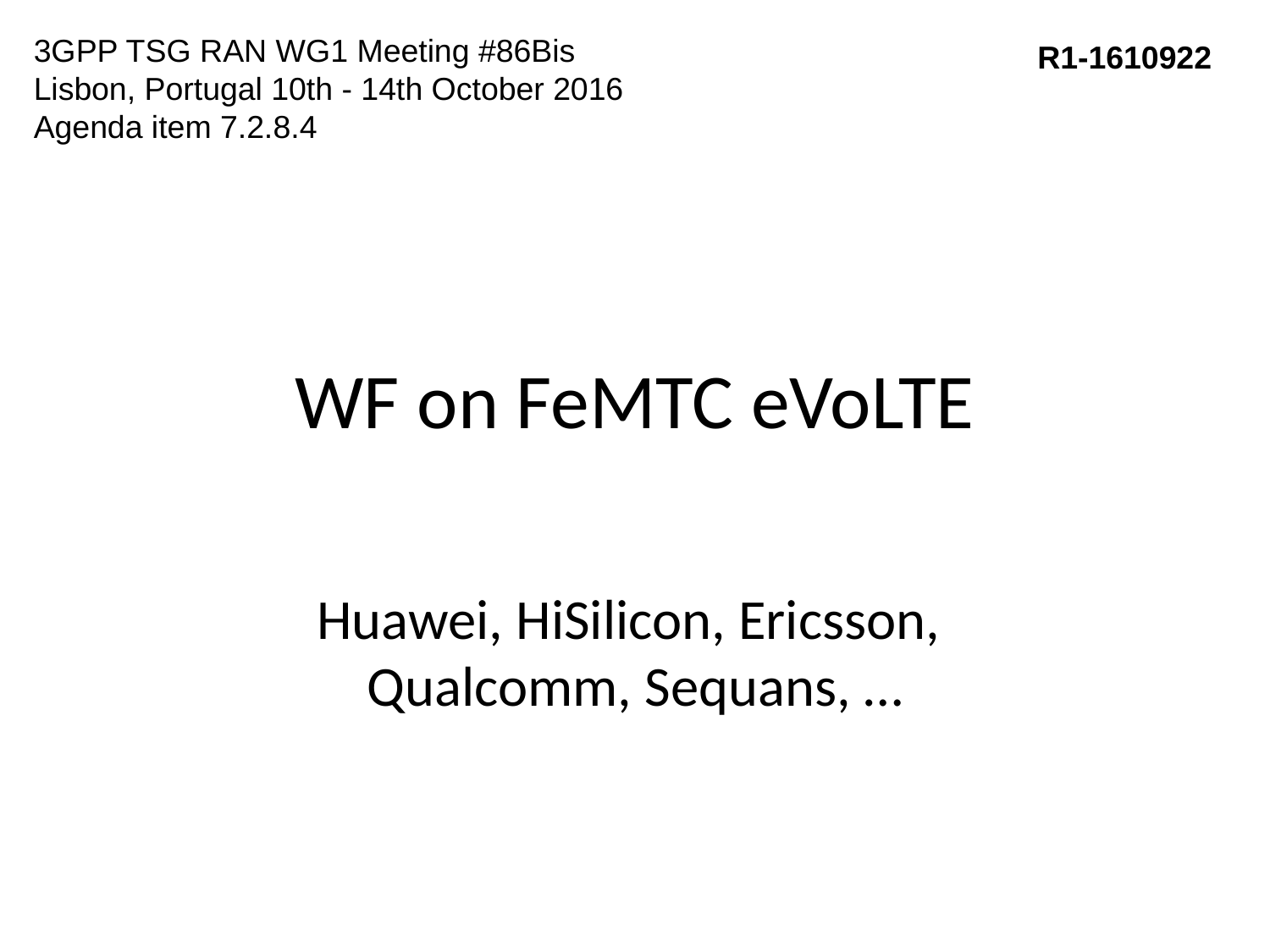

3GPP TSG RAN WG1 Meeting #86Bis
Lisbon, Portugal 10th - 14th October 2016
Agenda item 7.2.8.4
R1-1610922
# WF on FeMTC eVoLTE
Huawei, HiSilicon, Ericsson,  Qualcomm, Sequans, …